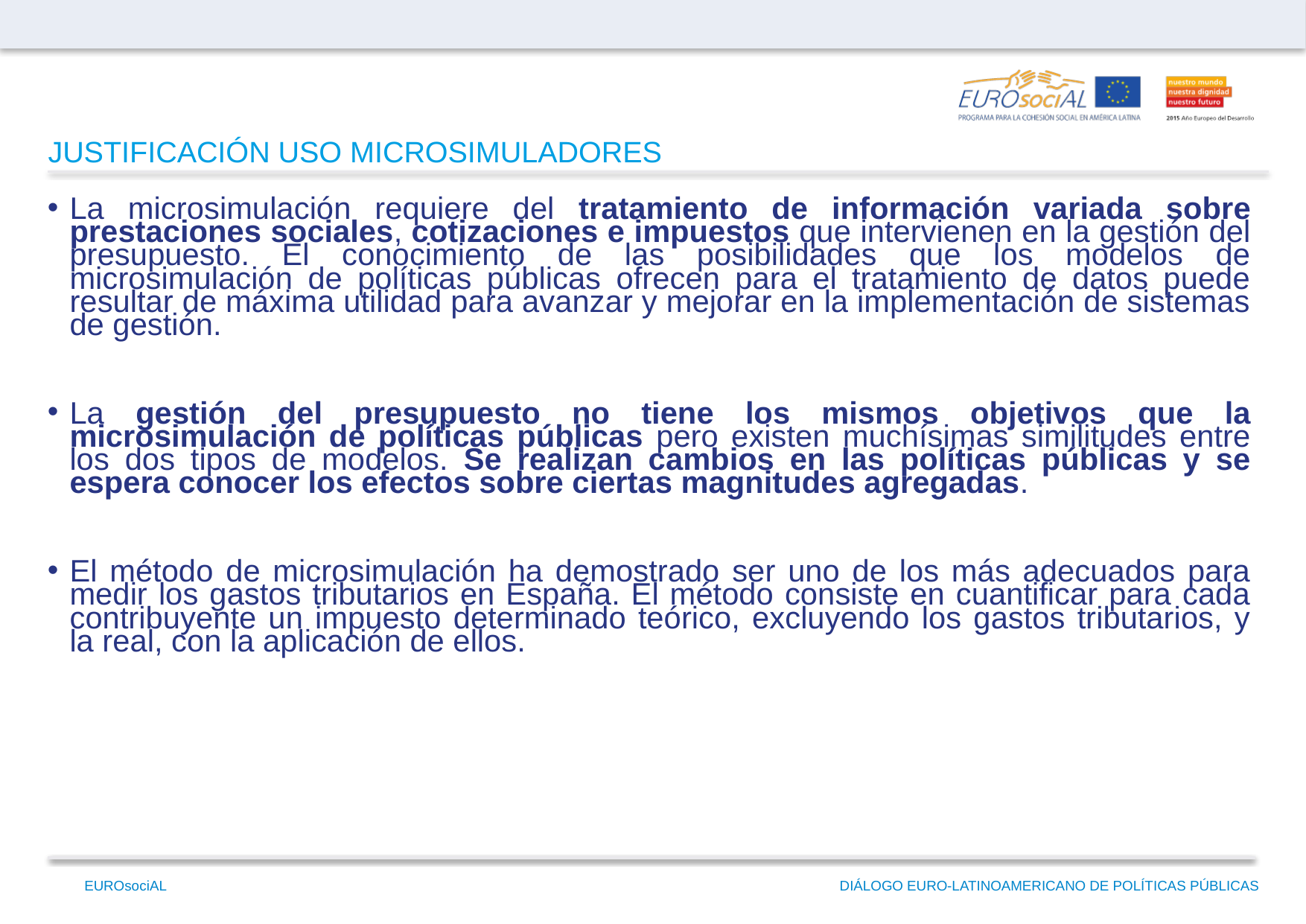

JUSTIFICACIÓN USO MICROSIMULADORES
La microsimulación requiere del tratamiento de información variada sobre prestaciones sociales, cotizaciones e impuestos que intervienen en la gestión del presupuesto. El conocimiento de las posibilidades que los modelos de microsimulación de políticas públicas ofrecen para el tratamiento de datos puede resultar de máxima utilidad para avanzar y mejorar en la implementación de sistemas de gestión.

La gestión del presupuesto no tiene los mismos objetivos que la microsimulación de políticas públicas pero existen muchísimas similitudes entre los dos tipos de modelos. Se realizan cambios en las políticas públicas y se espera conocer los efectos sobre ciertas magnitudes agregadas.

El método de microsimulación ha demostrado ser uno de los más adecuados para medir los gastos tributarios en España. El método consiste en cuantificar para cada contribuyente un impuesto determinado teórico, excluyendo los gastos tributarios, y la real, con la aplicación de ellos.